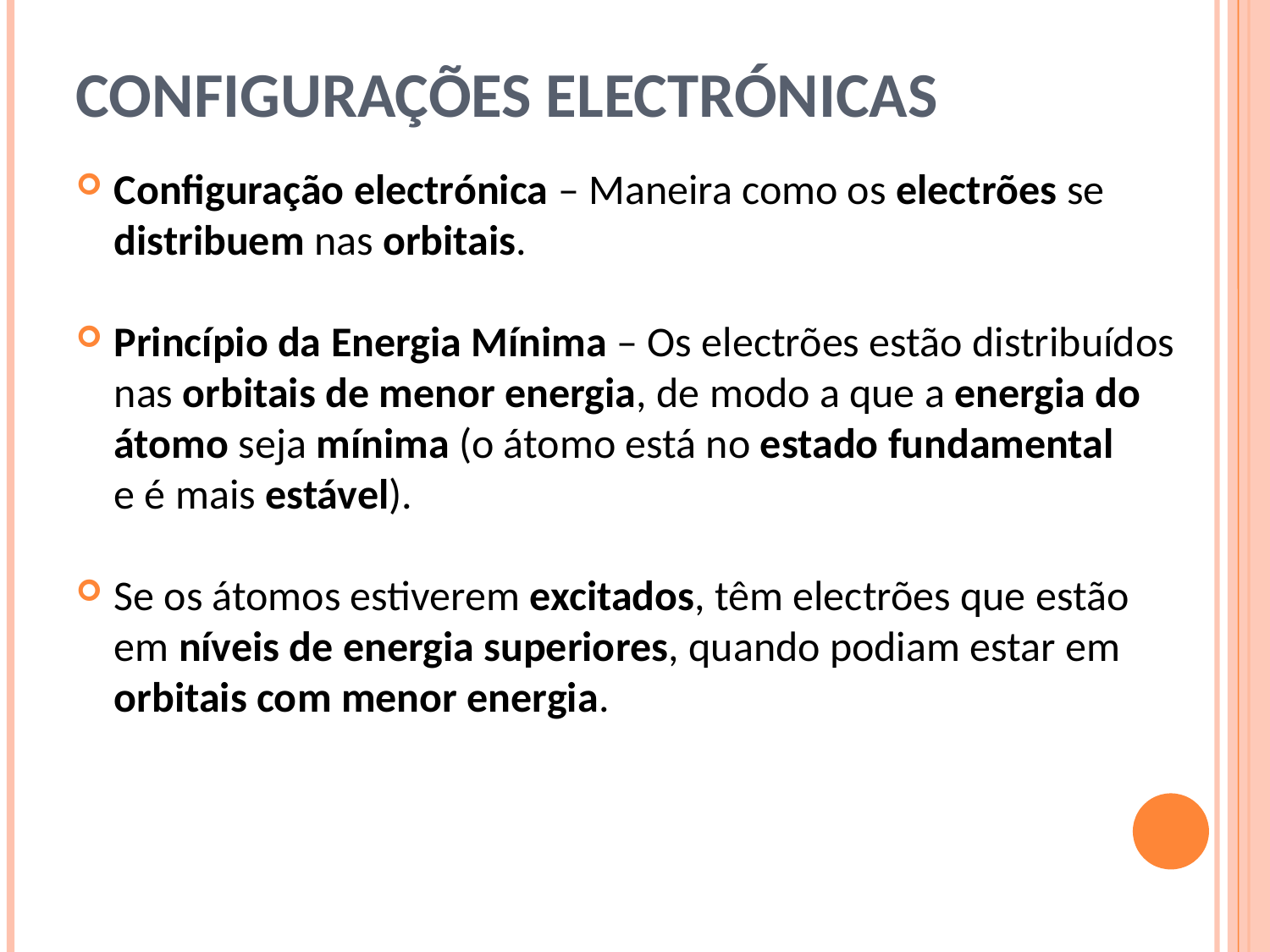

# Configurações electrónicas
Configuração electrónica – Maneira como os electrões se distribuem nas orbitais.

Princípio da Energia Mínima – Os electrões estão distribuídos nas orbitais de menor energia, de modo a que a energia do átomo seja mínima (o átomo está no estado fundamental
e é mais estável).

Se os átomos estiverem excitados, têm electrões que estão em níveis de energia superiores, quando podiam estar em orbitais com menor energia.